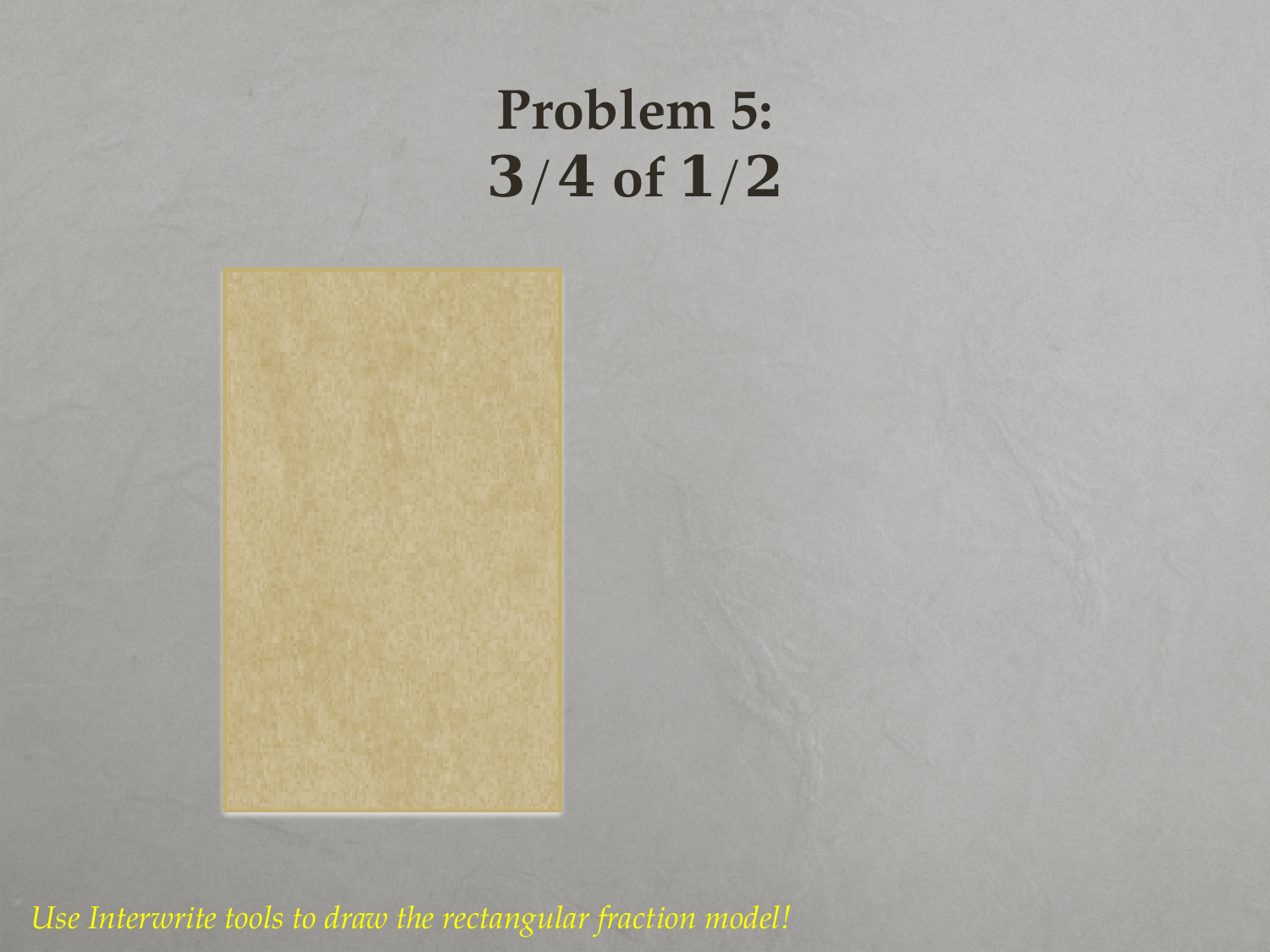

# Problem 5: 𝟑/𝟒 of 𝟏/𝟐

Use Interwrite tools to draw the rectangular fraction model!